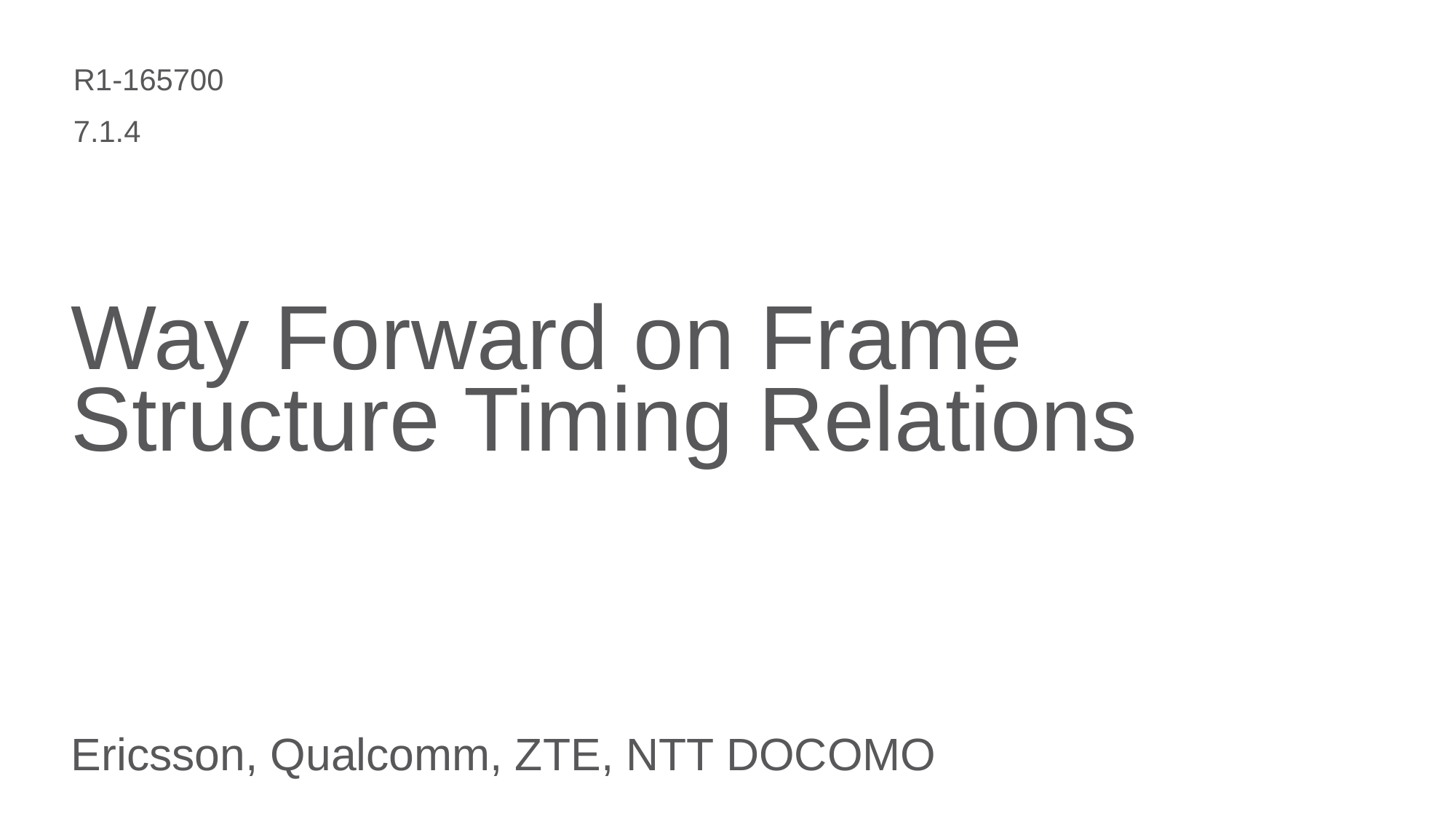

R1-165700
7.1.4
# Way Forward on Frame Structure Timing Relations
Ericsson, Qualcomm, ZTE, NTT DOCOMO